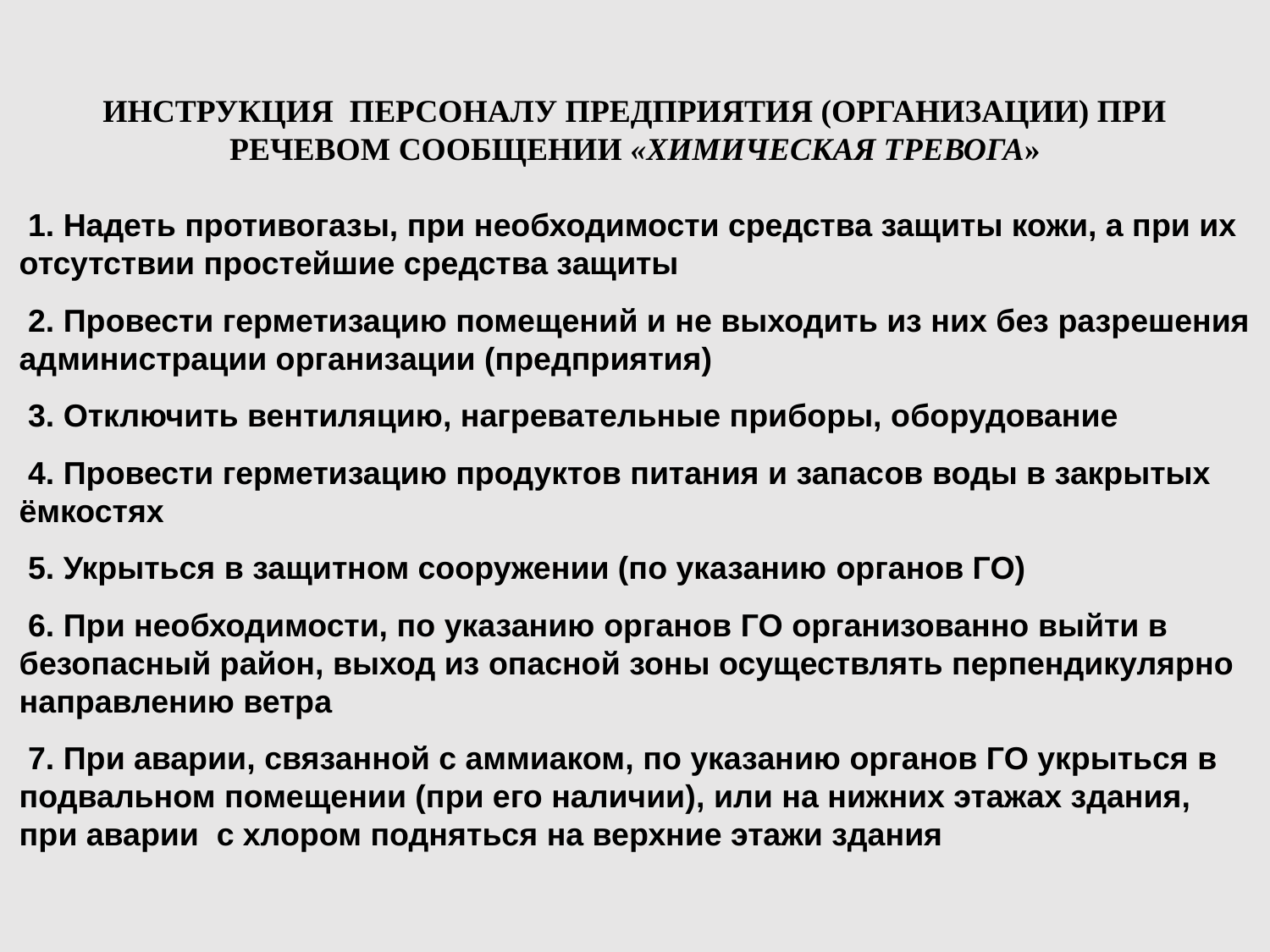

ИНСТРУКЦИЯ  ПЕРСОНАЛУ ПРЕДПРИЯТИЯ (ОРГАНИЗАЦИИ) ПРИ РЕЧЕВОМ СООБЩЕНИИ «ХИМИЧЕСКАЯ ТРЕВОГА»

 1. Надеть противогазы, при необходимости средства защиты кожи, а при их отсутствии простейшие средства защиты

 2. Провести герметизацию помещений и не выходить из них без разрешения администрации организации (предприятия)

 3. Отключить вентиляцию, нагревательные приборы, оборудование

 4. Провести герметизацию продуктов питания и запасов воды в закрытых ёмкостях

 5. Укрыться в защитном сооружении (по указанию органов ГО)

 6. При необходимости, по указанию органов ГО организованно выйти в безопасный район, выход из опасной зоны осуществлять перпендикулярно направлению ветра

 7. При аварии, связанной с аммиаком, по указанию органов ГО укрыться в
подвальном помещении (при его наличии), или на нижних этажах здания, при аварии  с хлором подняться на верхние этажи здания